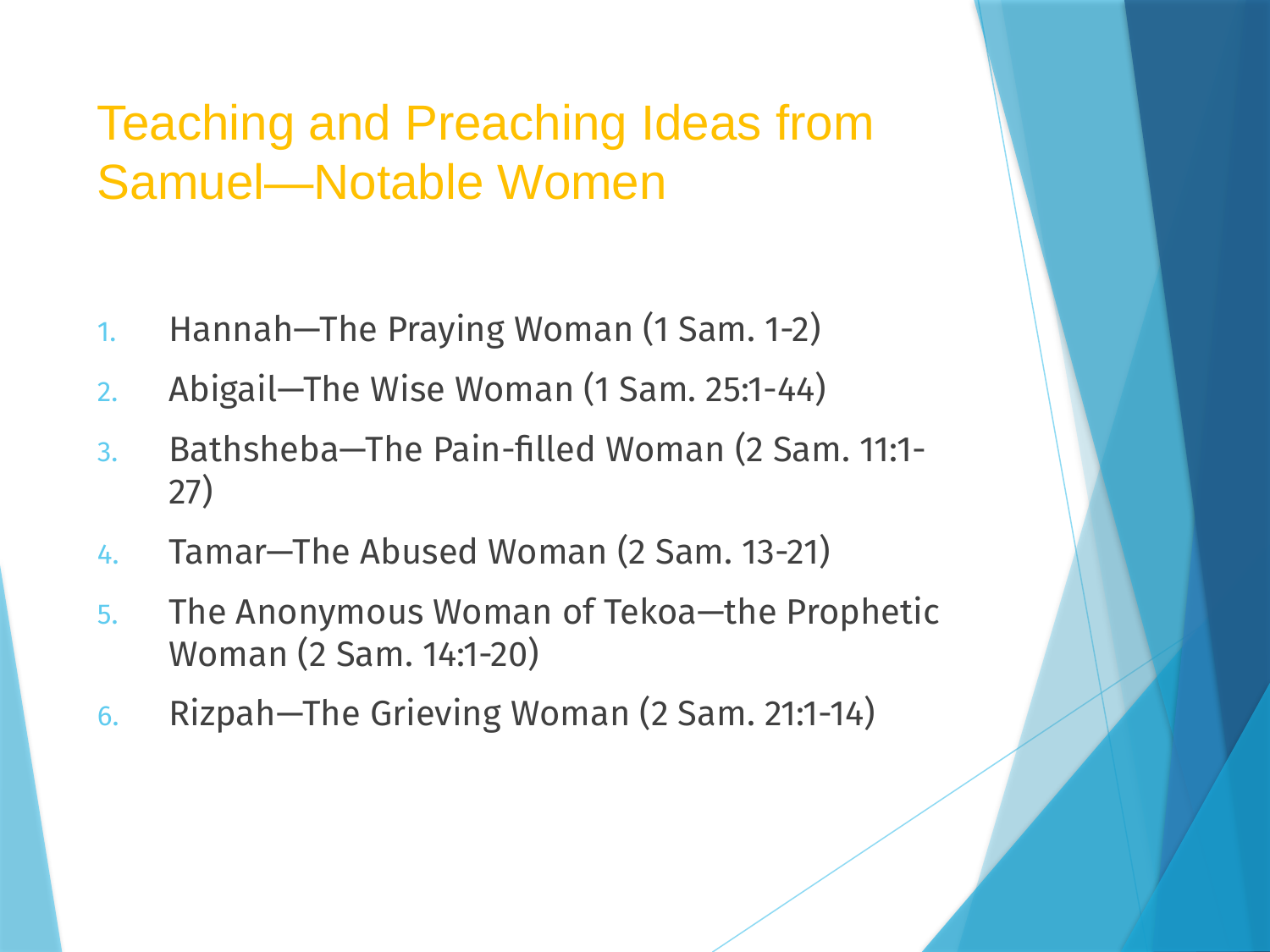

# Teaching and Preaching Ideas from Samuel—Notable Women
Hannah—The Praying Woman (1 Sam. 1-2)
Abigail—The Wise Woman (1 Sam. 25:1-44)
Bathsheba—The Pain-filled Woman (2 Sam. 11:1-27)
Tamar—The Abused Woman (2 Sam. 13-21)
The Anonymous Woman of Tekoa—the Prophetic Woman (2 Sam. 14:1-20)
Rizpah—The Grieving Woman (2 Sam. 21:1-14)